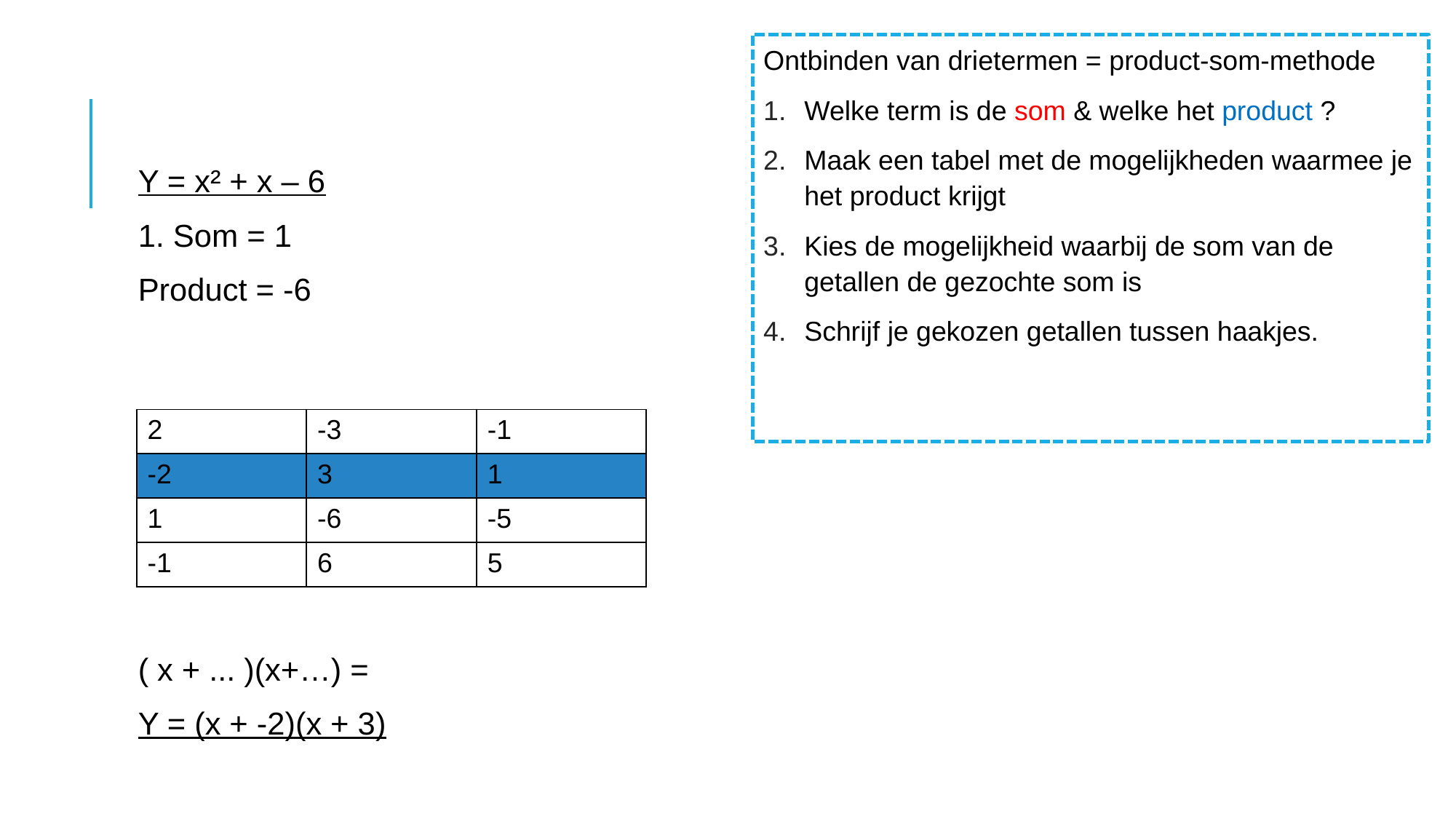

Ontbinden van drietermen = product-som-methode
Welke term is de som & welke het product ?
Maak een tabel met de mogelijkheden waarmee je het product krijgt
Kies de mogelijkheid waarbij de som van de getallen de gezochte som is
Schrijf je gekozen getallen tussen haakjes.

Y = x² + x – 6
1. Som = 1
Product = -6

( x + ... )(x+…) =
Y = (x + -2)(x + 3)

| 2 | -3 | -1 |
| --- | --- | --- |
| -2 | 3 | 1 |
| 1 | -6 | -5 |
| -1 | 6 | 5 |